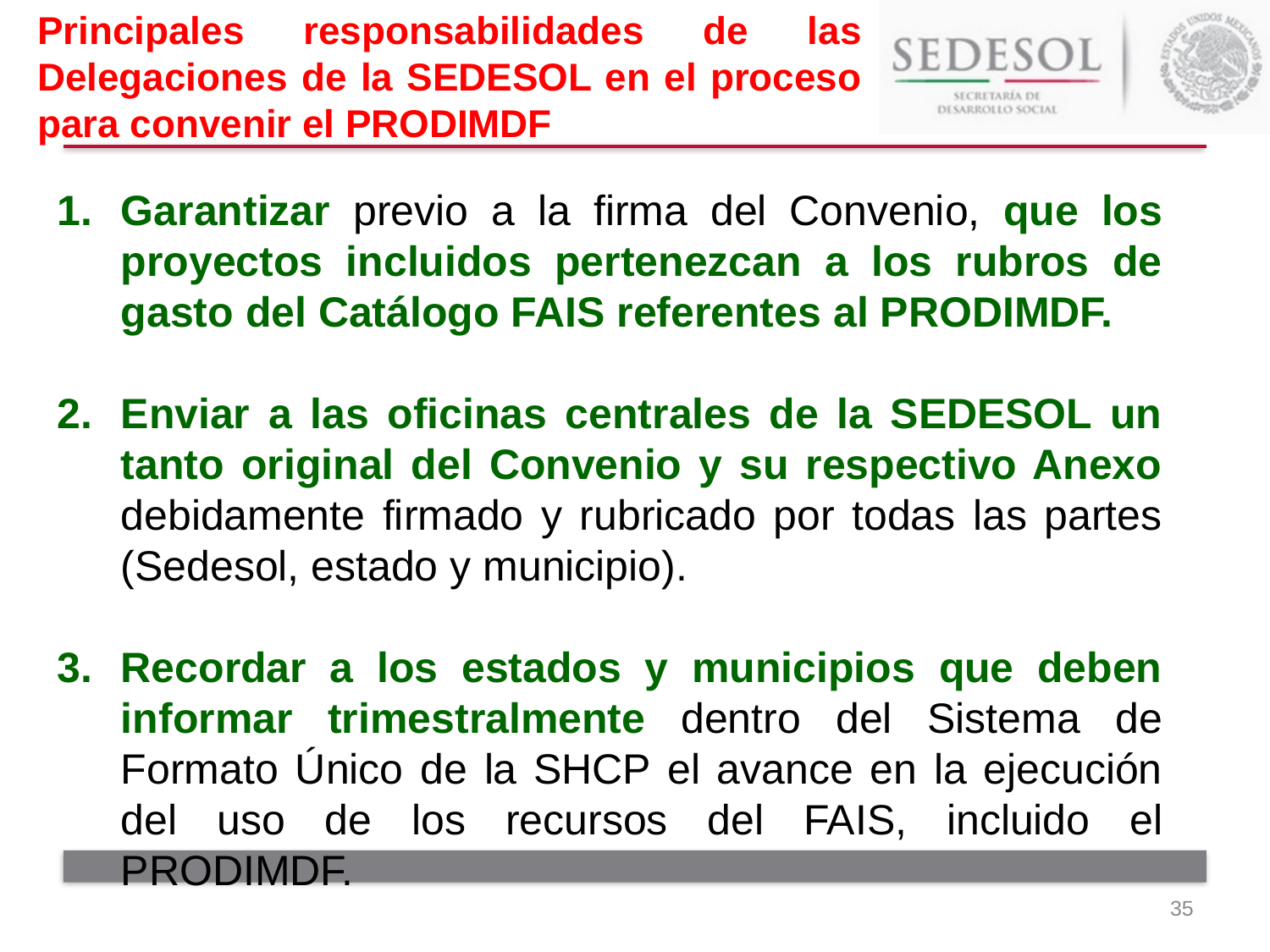

# Principales responsabilidades de las Delegaciones de la SEDESOL en el proceso para convenir el PRODIMDF

Garantizar previo a la firma del Convenio, que los proyectos incluidos pertenezcan a los rubros de gasto del Catálogo FAIS referentes al PRODIMDF.

Enviar a las oficinas centrales de la SEDESOL un tanto original del Convenio y su respectivo Anexo debidamente firmado y rubricado por todas las partes (Sedesol, estado y municipio).

Recordar a los estados y municipios que deben informar trimestralmente dentro del Sistema de Formato Único de la SHCP el avance en la ejecución del uso de los recursos del FAIS, incluido el PRODIMDF.

35